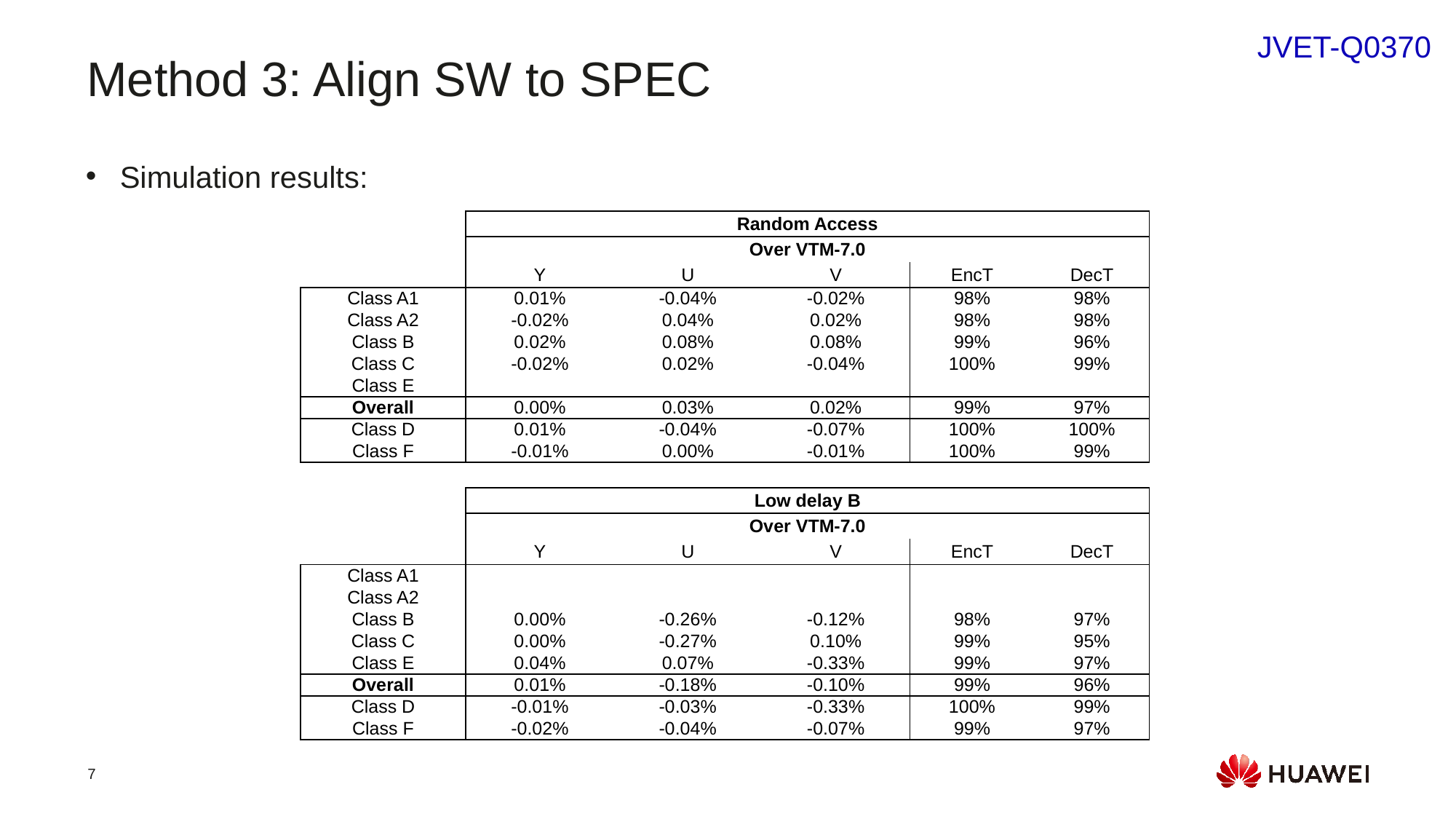

JVET-Q0370
Method 3: Align SW to SPEC
Simulation results:
|  | Random Access |  |  |  |  |
| --- | --- | --- | --- | --- | --- |
|  | Over VTM-7.0 |  |  |  |  |
|  | Y | U | V | EncT | DecT |
| Class A1 | 0.01% | -0.04% | -0.02% | 98% | 98% |
| Class A2 | -0.02% | 0.04% | 0.02% | 98% | 98% |
| Class B | 0.02% | 0.08% | 0.08% | 99% | 96% |
| Class C | -0.02% | 0.02% | -0.04% | 100% | 99% |
| Class E |  |  |  |  |  |
| Overall | 0.00% | 0.03% | 0.02% | 99% | 97% |
| Class D | 0.01% | -0.04% | -0.07% | 100% | 100% |
| Class F | -0.01% | 0.00% | -0.01% | 100% | 99% |
|  |  |  |  |  |  |
|  | Low delay B |  |  |  |  |
|  | Over VTM-7.0 |  |  |  |  |
|  | Y | U | V | EncT | DecT |
| Class A1 |  |  |  |  |  |
| Class A2 |  |  |  |  |  |
| Class B | 0.00% | -0.26% | -0.12% | 98% | 97% |
| Class C | 0.00% | -0.27% | 0.10% | 99% | 95% |
| Class E | 0.04% | 0.07% | -0.33% | 99% | 97% |
| Overall | 0.01% | -0.18% | -0.10% | 99% | 96% |
| Class D | -0.01% | -0.03% | -0.33% | 100% | 99% |
| Class F | -0.02% | -0.04% | -0.07% | 99% | 97% |